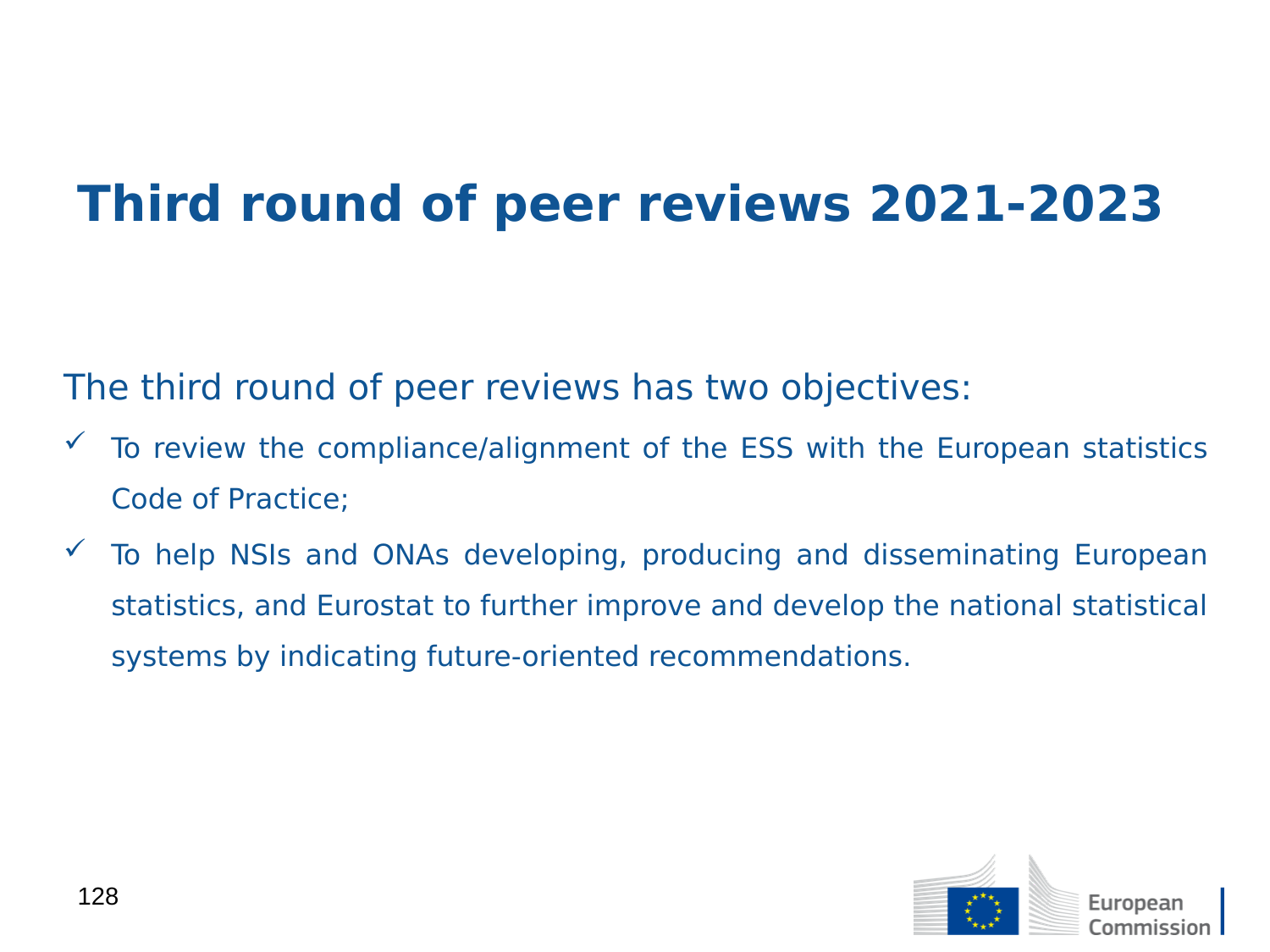

# Third round of peer reviews 2021-2023
The third round of peer reviews has two objectives:
To review the compliance/alignment of the ESS with the European statistics Code of Practice;
To help NSIs and ONAs developing, producing and disseminating European statistics, and Eurostat to further improve and develop the national statistical systems by indicating future-oriented recommendations.

128